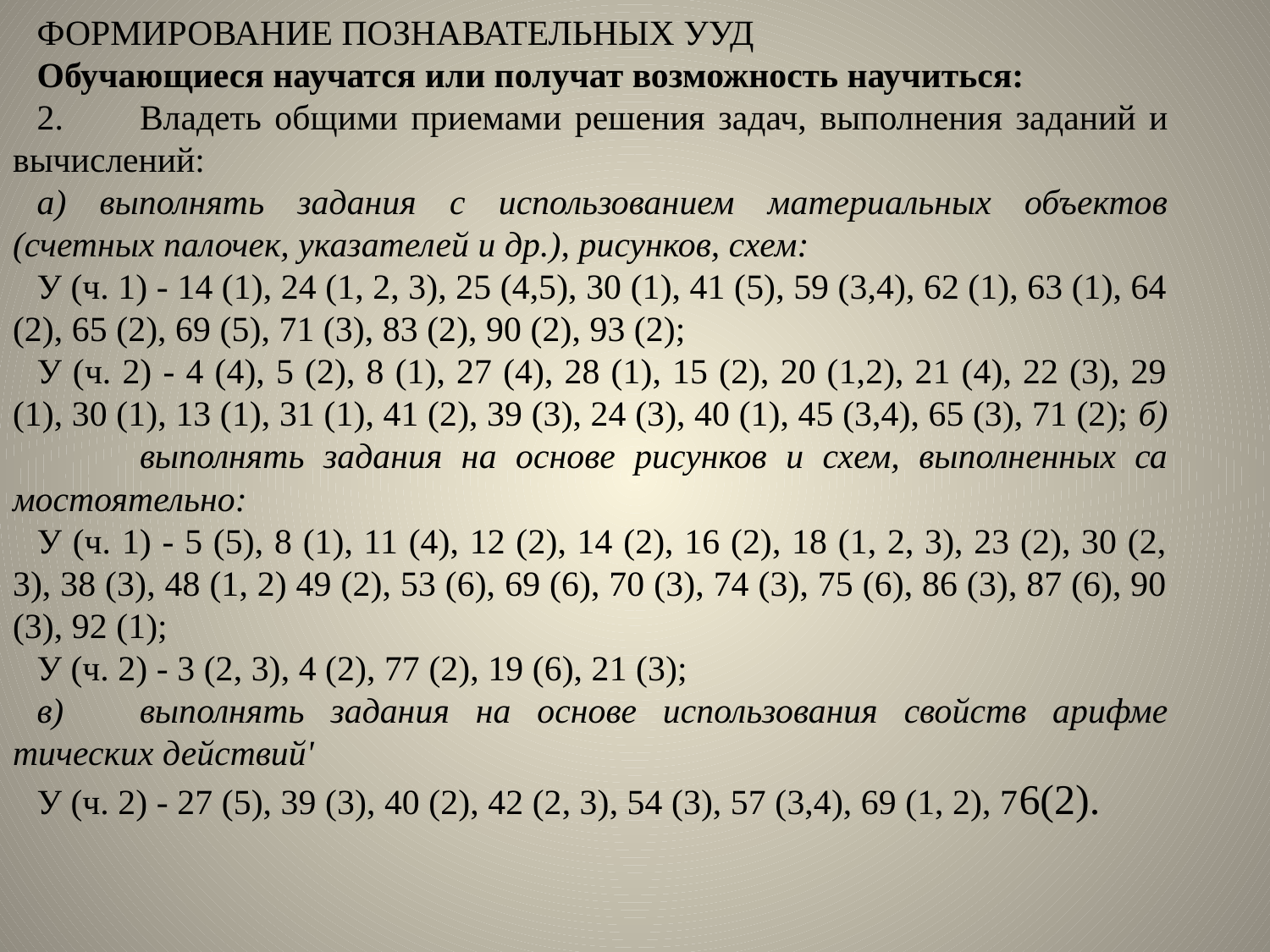

ФОРМИРОВАНИЕ ПОЗНАВАТЕЛЬНЫХ УУД
Обучающиеся научатся или получат возможность научиться:
2.	Владеть общими приемами решения задач, выполнения за­даний и вычислений:
а) выполнять задания с использованием материальных объектов (счетных палочек, указателей и др.), рисунков, схем:
У (ч. 1) - 14 (1), 24 (1, 2, 3), 25 (4,5), 30 (1), 41 (5), 59 (3,4), 62 (1), 63 (1), 64 (2), 65 (2), 69 (5), 71 (3), 83 (2), 90 (2), 93 (2);
У (ч. 2) - 4 (4), 5 (2), 8 (1), 27 (4), 28 (1), 15 (2), 20 (1,2), 21 (4), 22 (3), 29 (1), 30 (1), 13 (1), 31 (1), 41 (2), 39 (3), 24 (3), 40 (1), 45 (3,4), 65 (3), 71 (2); б)	выполнять задания на основе рисунков и схем, выполненных са­мостоятельно:
У (ч. 1) - 5 (5), 8 (1), 11 (4), 12 (2), 14 (2), 16 (2), 18 (1, 2, 3), 23 (2), 30 (2, 3), 38 (3), 48 (1, 2) 49 (2), 53 (6), 69 (6), 70 (3), 74 (3), 75 (6), 86 (3), 87 (6), 90 (3), 92 (1);
У (ч. 2) - 3 (2, 3), 4 (2), 77 (2), 19 (6), 21 (3);
в)	выполнять задания на основе использования свойств арифме­тических действий'
У (ч. 2) - 27 (5), 39 (3), 40 (2), 42 (2, 3), 54 (3), 57 (3,4), 69 (1, 2), 76(2).